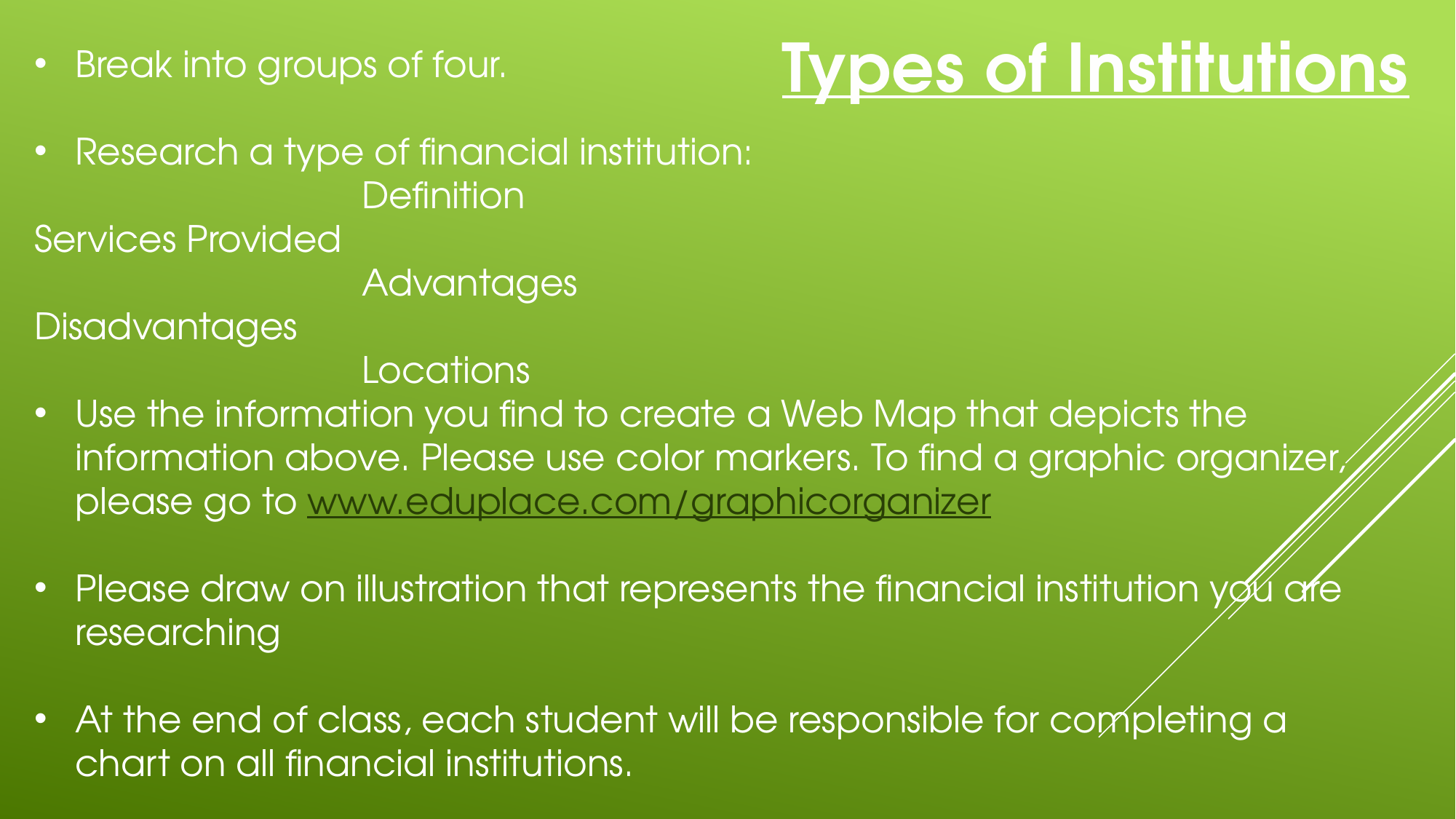

Types of Institutions
Break into groups of four.

Research a type of financial institution:
			Definition							Services Provided
			Advantages						Disadvantages
			Locations
Use the information you find to create a Web Map that depicts the information above. Please use color markers. To find a graphic organizer, please go to www.eduplace.com/graphicorganizer

Please draw on illustration that represents the financial institution you are researching

At the end of class, each student will be responsible for completing a chart on all financial institutions.